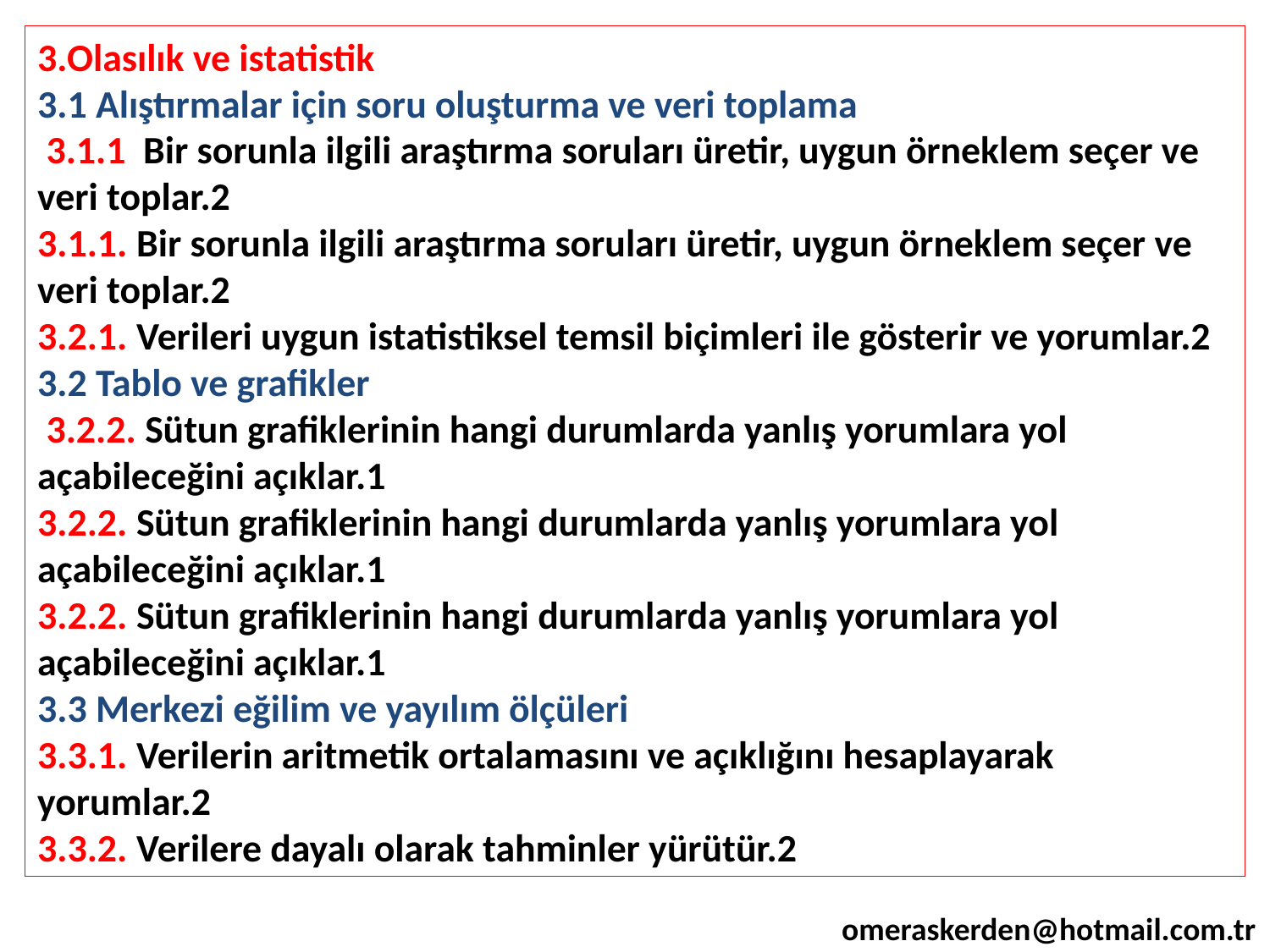

3.Olasılık ve istatistik
3.1 Alıştırmalar için soru oluşturma ve veri toplama
 3.1.1  Bir sorunla ilgili araştırma soruları üretir, uygun örneklem seçer ve veri toplar.2
3.1.1. Bir sorunla ilgili araştırma soruları üretir, uygun örneklem seçer ve veri toplar.2
3.2.1. Verileri uygun istatistiksel temsil biçimleri ile gösterir ve yorumlar.2
3.2 Tablo ve grafikler
 3.2.2. Sütun grafiklerinin hangi durumlarda yanlış yorumlara yol açabileceğini açıklar.1
3.2.2. Sütun grafiklerinin hangi durumlarda yanlış yorumlara yol açabileceğini açıklar.1
3.2.2. Sütun grafiklerinin hangi durumlarda yanlış yorumlara yol açabileceğini açıklar.1
3.3 Merkezi eğilim ve yayılım ölçüleri
3.3.1. Verilerin aritmetik ortalamasını ve açıklığını hesaplayarak yorumlar.2
3.3.2. Verilere dayalı olarak tahminler yürütür.2
omeraskerden@hotmail.com.tr